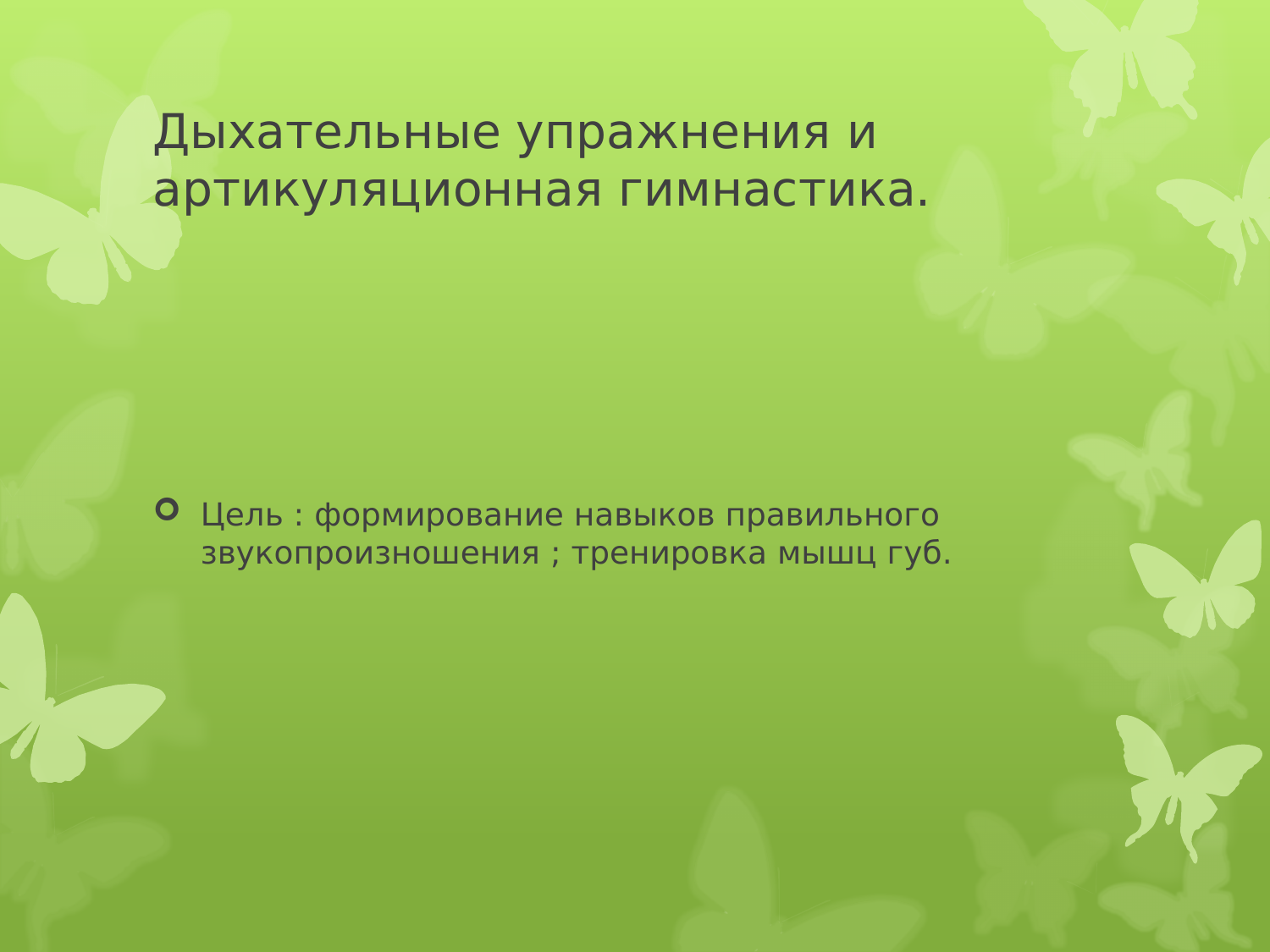

# Дыхательные упражнения и артикуляционная гимнастика.
Цель : формирование навыков правильного звукопроизношения ; тренировка мышц губ.